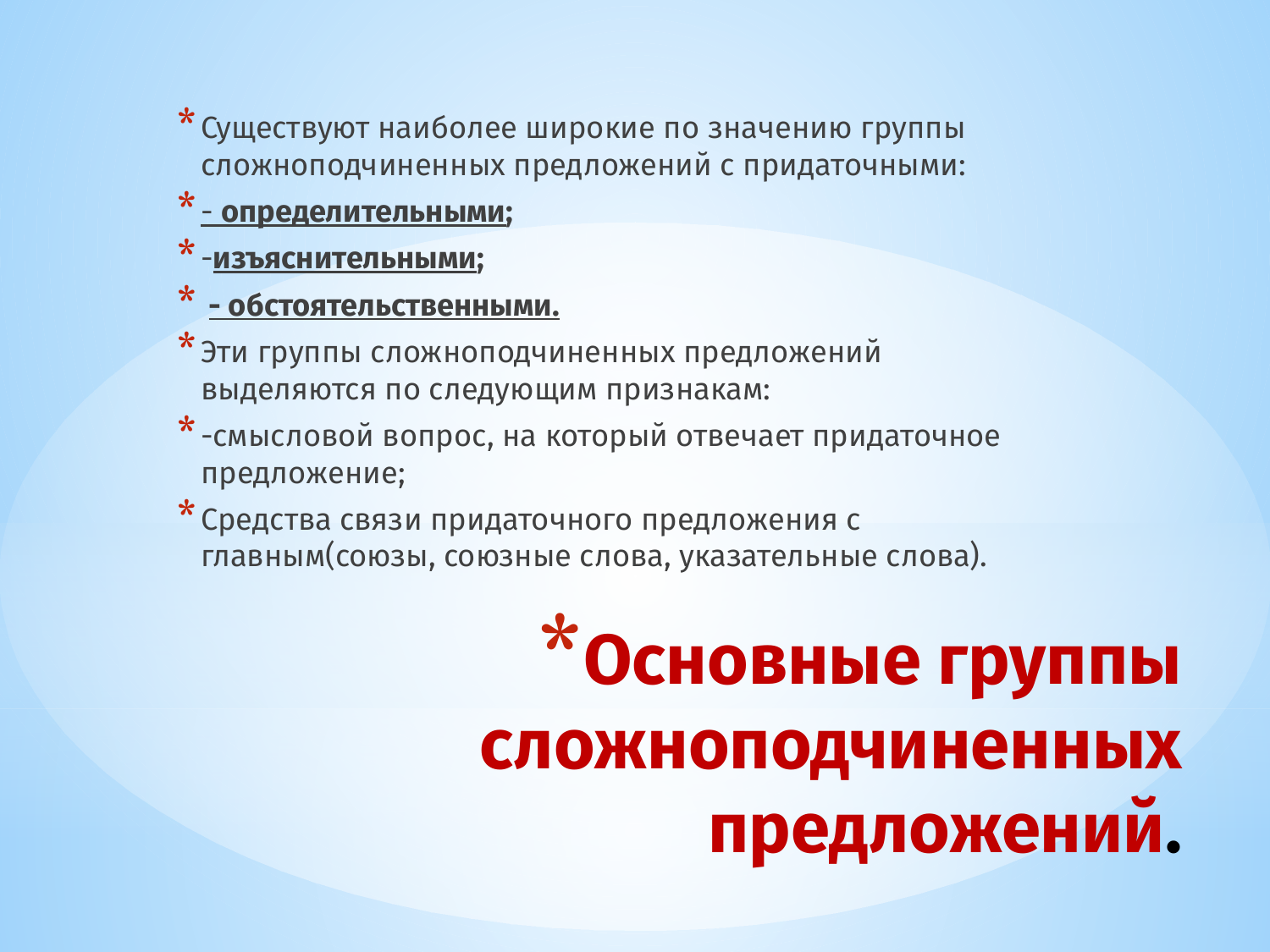

Существуют наиболее широкие по значению группы сложноподчиненных предложений с придаточными:
- определительными;
-изъяснительными;
 - обстоятельственными.
Эти группы сложноподчиненных предложений  выделяются по следующим признакам:
-смысловой вопрос, на который отвечает придаточное предложение;
Средства связи придаточного предложения с главным(союзы, союзные слова, указательные слова).
# Основные группы сложноподчиненных предложений.